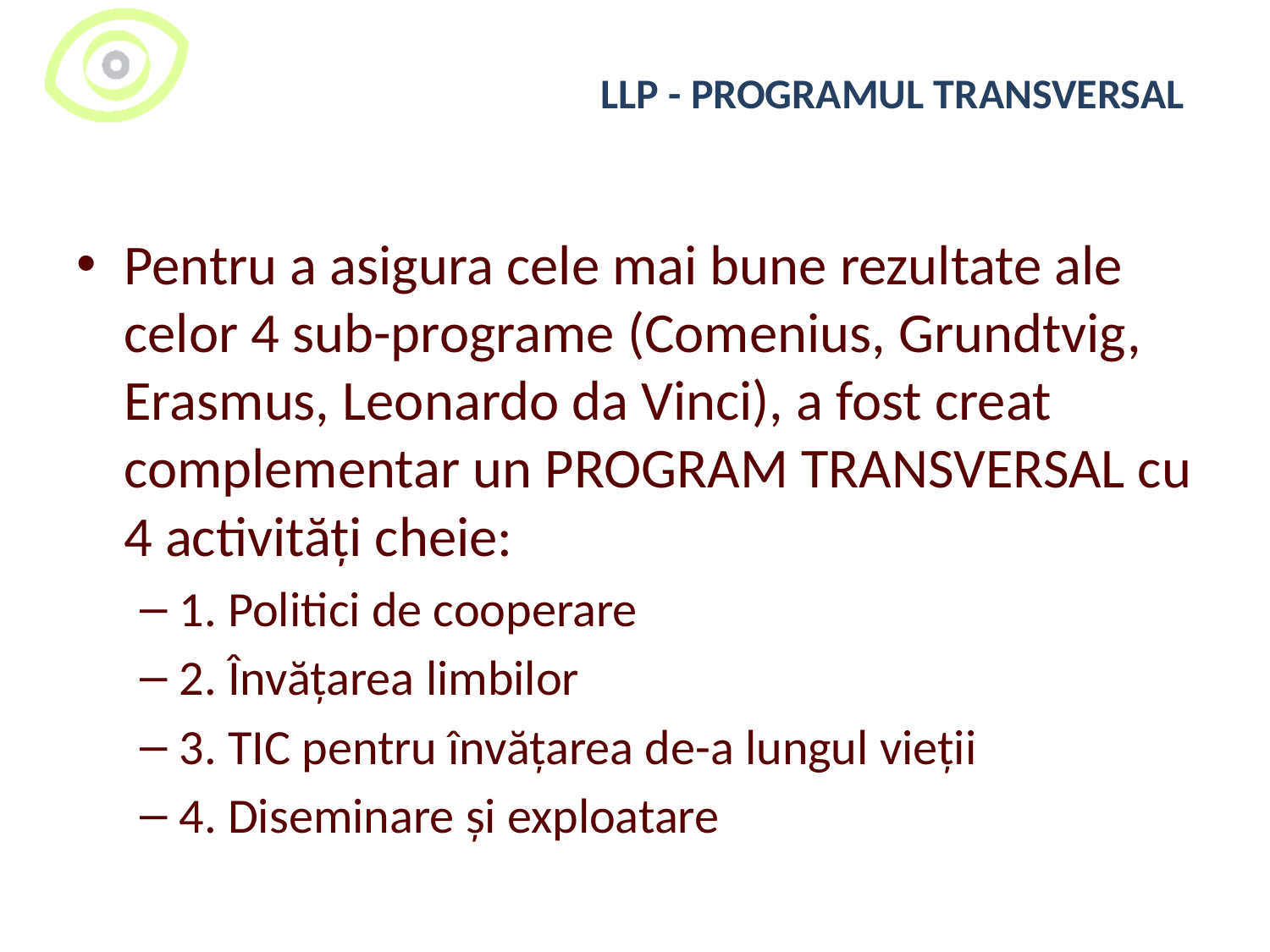

# LLP - PROGRAMUL TRANSVERSAL
Pentru a asigura cele mai bune rezultate ale celor 4 sub-programe (Comenius, Grundtvig, Erasmus, Leonardo da Vinci), a fost creat complementar un PROGRAM TRANSVERSAL cu 4 activități cheie:
1. Politici de cooperare
2. Învățarea limbilor
3. TIC pentru învățarea de-a lungul vieții
4. Diseminare și exploatare